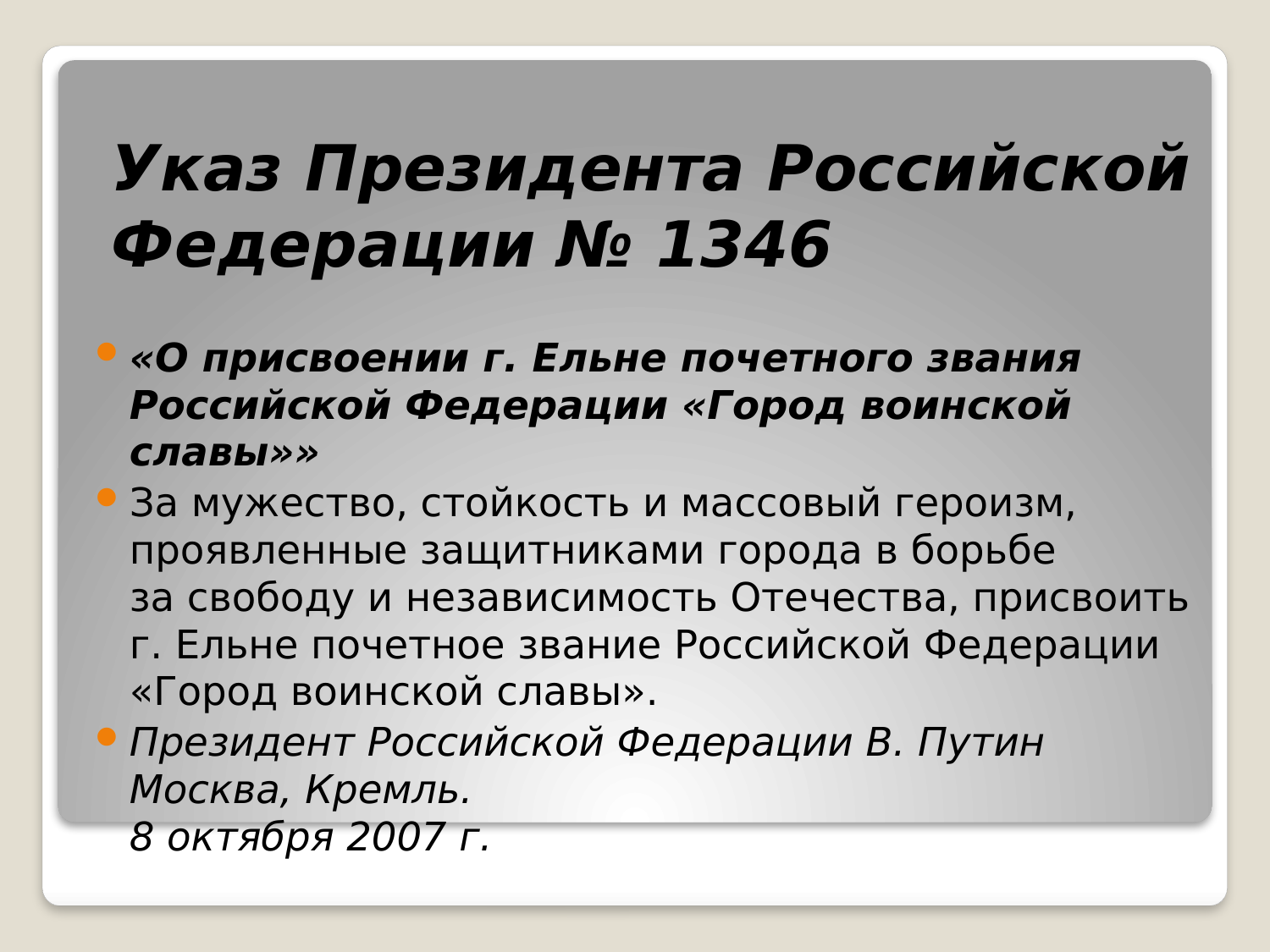

# Указ Президента Российской Федерации № 1346

«О присвоении г. Ельне почетного звания
Российской Федерации «Город воинской славы»»
За мужество, стойкость и массовый героизм, проявленные защитниками города в борьбе за свободу и независимость Отечества, присвоить г. Ельне почетное звание Российской Федерации
«Город воинской славы».
Президент Российской Федерации В. Путин
Москва, Кремль.
8 октября 2007 г.